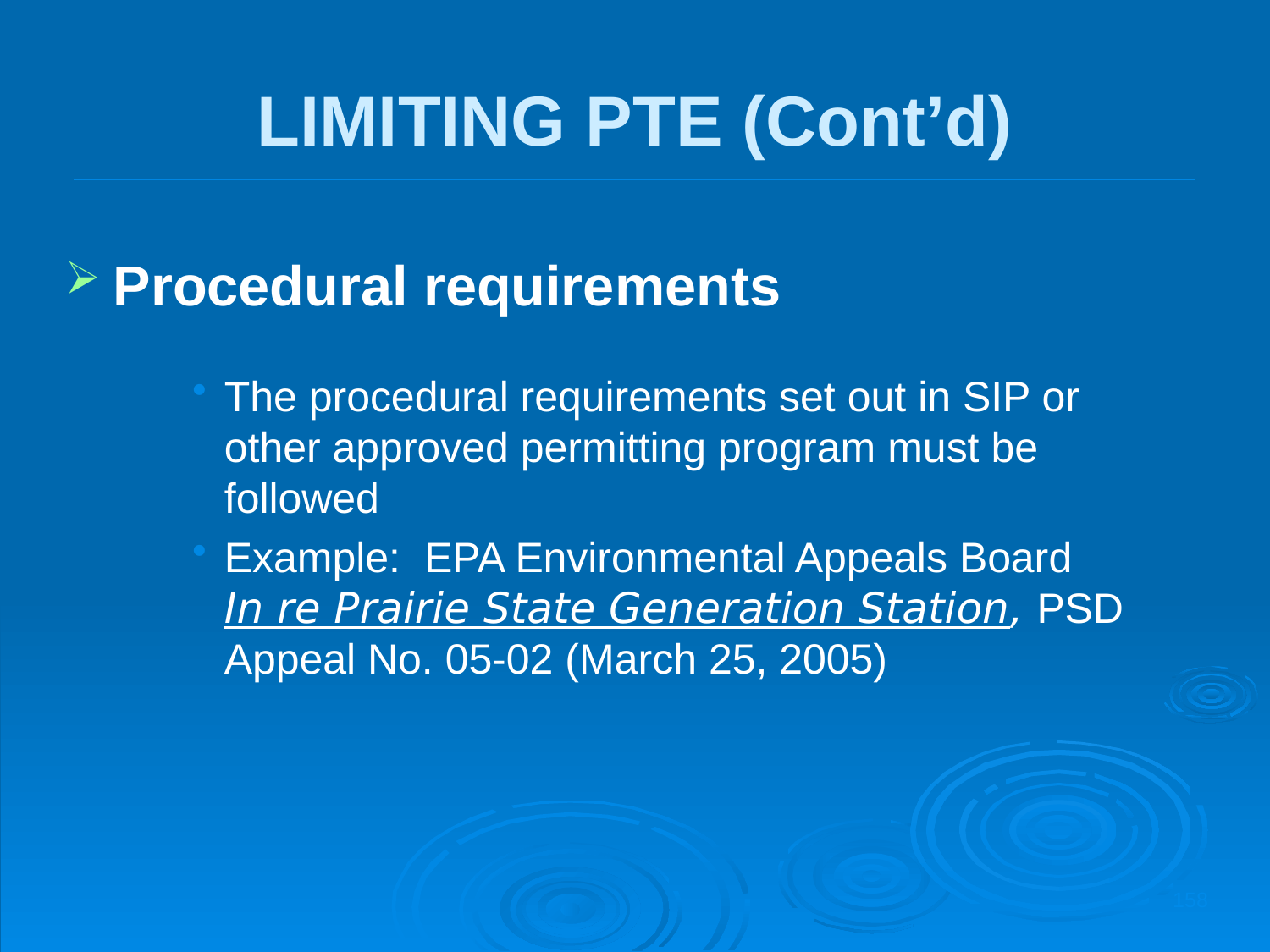

LIMITING PTE (Cont’d)
Procedural requirements

The procedural requirements set out in SIP or other approved permitting program must be followed
Example:  EPA Environmental Appeals Board In re Prairie State Generation Station, PSD Appeal No. 05-02 (March 25, 2005)

158